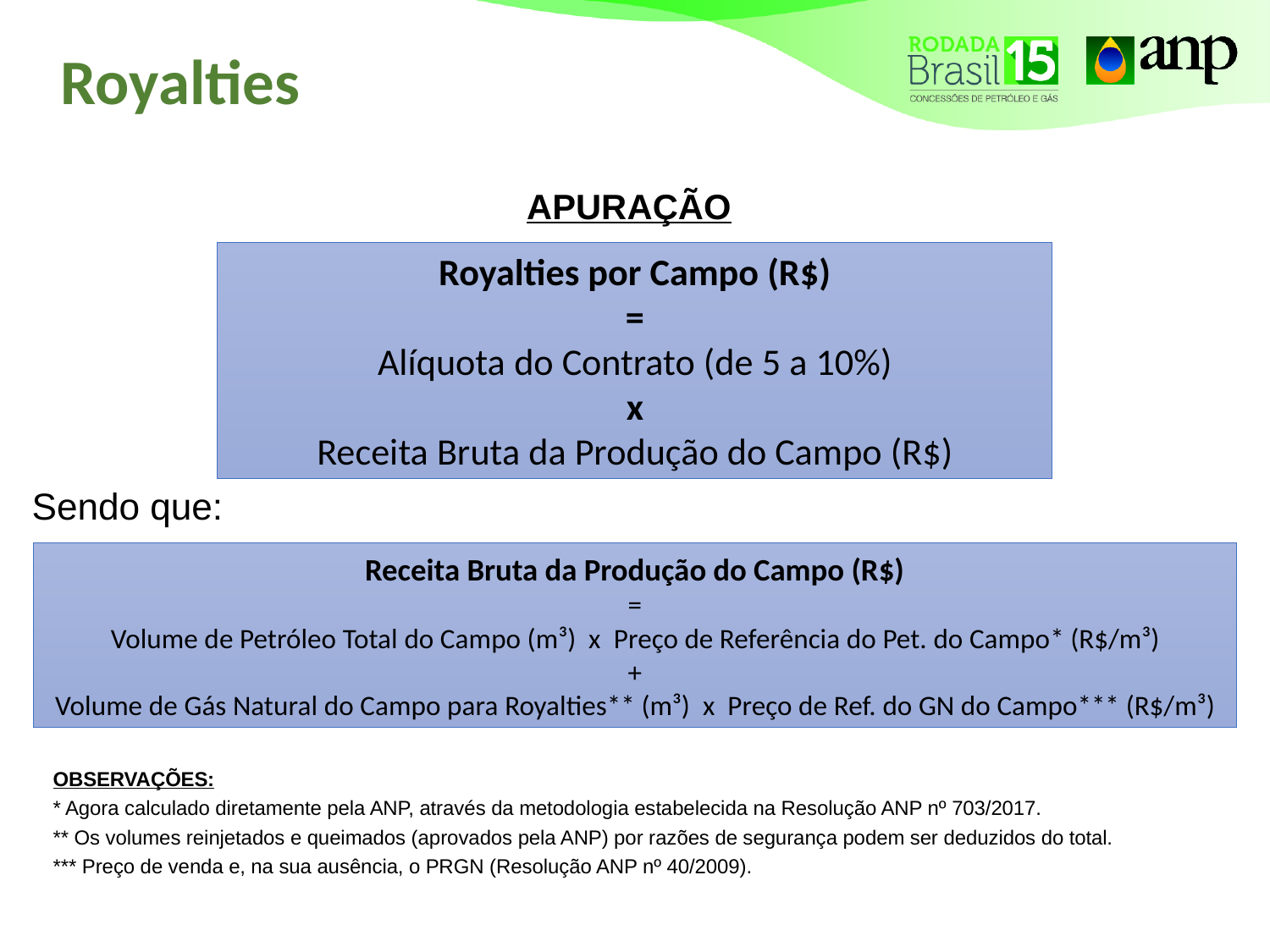

# Royalties
APURAÇÃO

Royalties por Campo (R$)
=
Alíquota do Contrato (de 5 a 10%)
x
Receita Bruta da Produção do Campo (R$)
Sendo que:
Receita Bruta da Produção do Campo (R$)
=
Volume de Petróleo Total do Campo (m³)  x  Preço de Referência do Pet. do Campo* (R$/m³)
+
Volume de Gás Natural do Campo para Royalties** (m³)  x  Preço de Ref. do GN do Campo*** (R$/m³)
OBSERVAÇÕES:
* Agora calculado diretamente pela ANP, através da metodologia estabelecida na Resolução ANP nº 703/2017.
** Os volumes reinjetados e queimados (aprovados pela ANP) por razões de segurança podem ser deduzidos do total.
*** Preço de venda e, na sua ausência, o PRGN (Resolução ANP nº 40/2009).